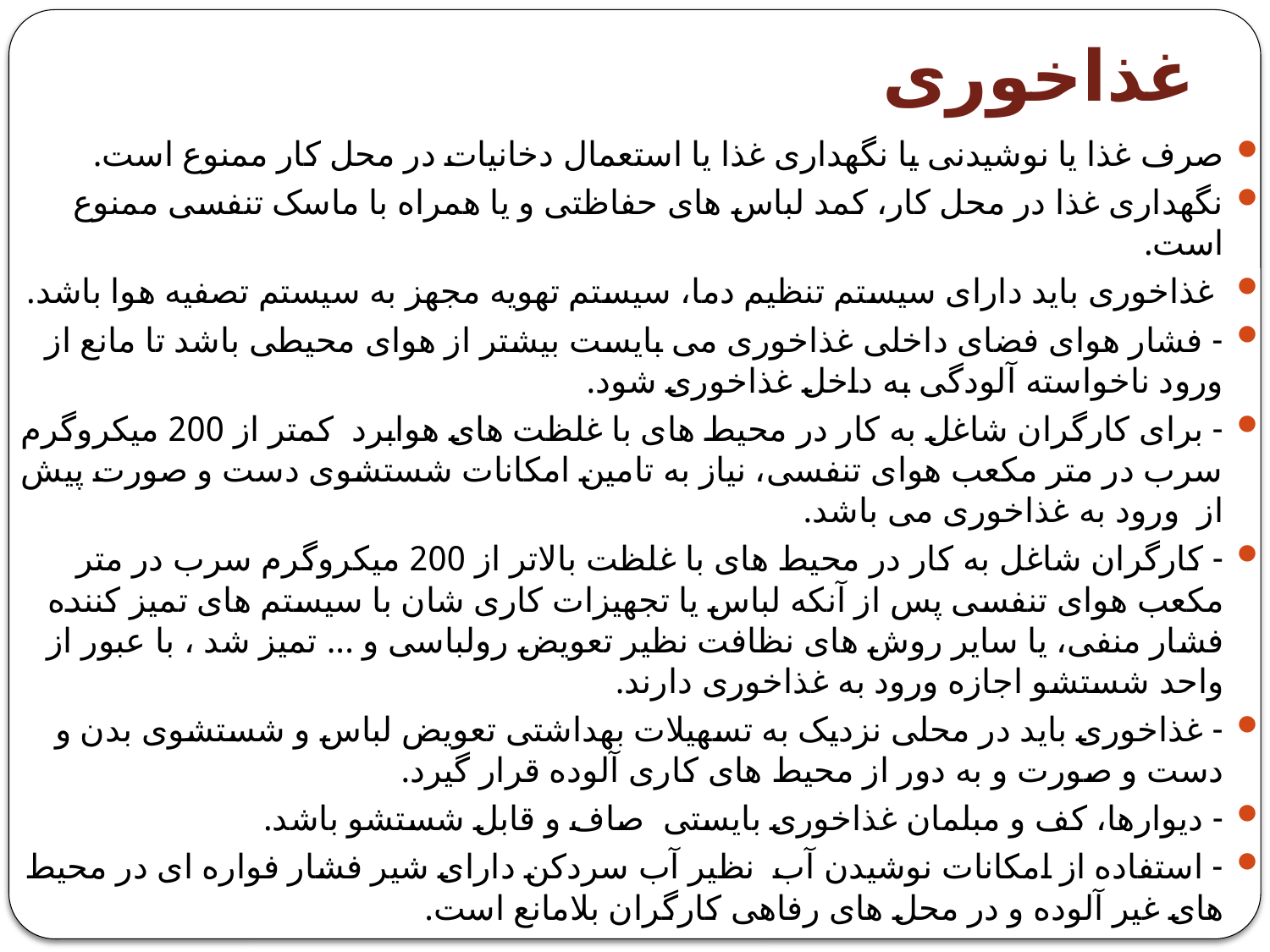

# غذاخوری
صرف غذا یا نوشیدنی یا نگهداری غذا یا استعمال دخانیات در محل کار ممنوع است.
نگهداری غذا در محل کار، کمد لباس های حفاظتی و یا همراه با ماسک تنفسی ممنوع است.
 غذاخوری باید دارای سیستم تنظیم دما، سیستم تهویه مجهز به سیستم تصفیه هوا باشد.
- فشار هوای فضای داخلی غذاخوری می بایست بیشتر از هوای محیطی باشد تا مانع از ورود ناخواسته آلودگی به داخل غذاخوری شود.
- برای کارگران شاغل به کار در محیط های با غلظت های هوابرد  کمتر از 200 میکروگرم سرب در متر مکعب هوای تنفسی، نیاز به تامین امکانات شستشوی دست و صورت پیش از  ورود به غذاخوری می باشد.
- کارگران شاغل به کار در محیط های با غلظت بالاتر از 200 میکروگرم سرب در متر مکعب هوای تنفسی پس از آنکه لباس یا تجهیزات کاری شان با سیستم های تمیز کننده فشار منفی، یا سایر روش های نظافت نظیر تعویض رولباسی و ... تمیز شد ، با عبور از واحد شستشو اجازه ورود به غذاخوری دارند.
- غذاخوری باید در محلی نزدیک به تسهیلات بهداشتی تعویض لباس و شستشوی بدن و دست و صورت و به دور از محیط های کاری آلوده قرار گیرد.
- دیوارها، کف و مبلمان غذاخوری بایستی  صاف و قابل شستشو باشد.
- استفاده از امکانات نوشیدن آب  نظیر آب سردکن دارای شیر فشار فواره ای در محیط های غیر آلوده و در محل های رفاهی کارگران بلامانع است.